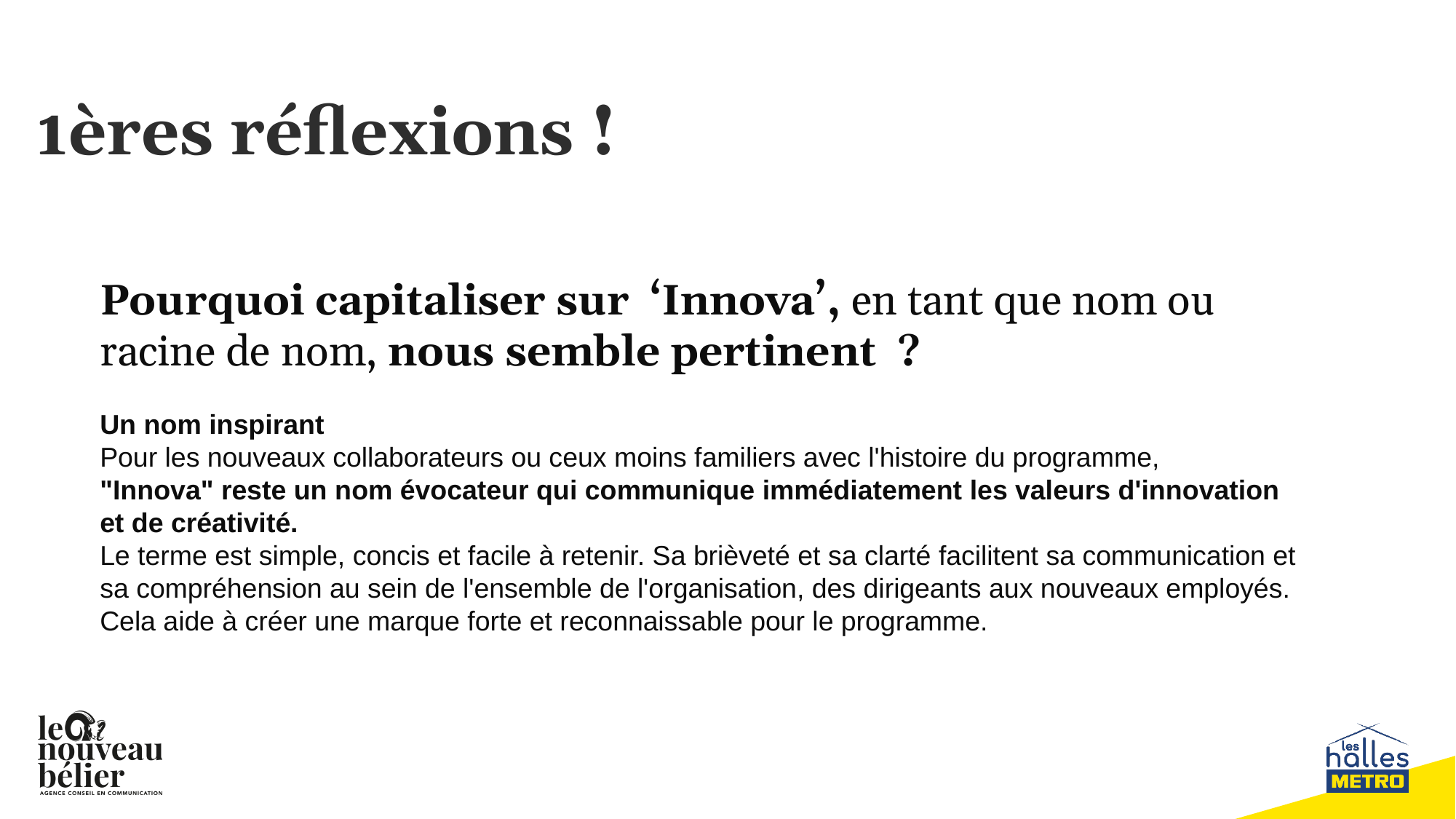

# 1ères réflexions !
Pourquoi capitaliser sur  ‘Innova’, en tant que nom ou racine de nom, nous semble pertinent  ?
Un nom inspirant
Pour les nouveaux collaborateurs ou ceux moins familiers avec l'histoire du programme,
"Innova" reste un nom évocateur qui communique immédiatement les valeurs d'innovation et de créativité.
Le terme est simple, concis et facile à retenir. Sa brièveté et sa clarté facilitent sa communication et sa compréhension au sein de l'ensemble de l'organisation, des dirigeants aux nouveaux employés. Cela aide à créer une marque forte et reconnaissable pour le programme.